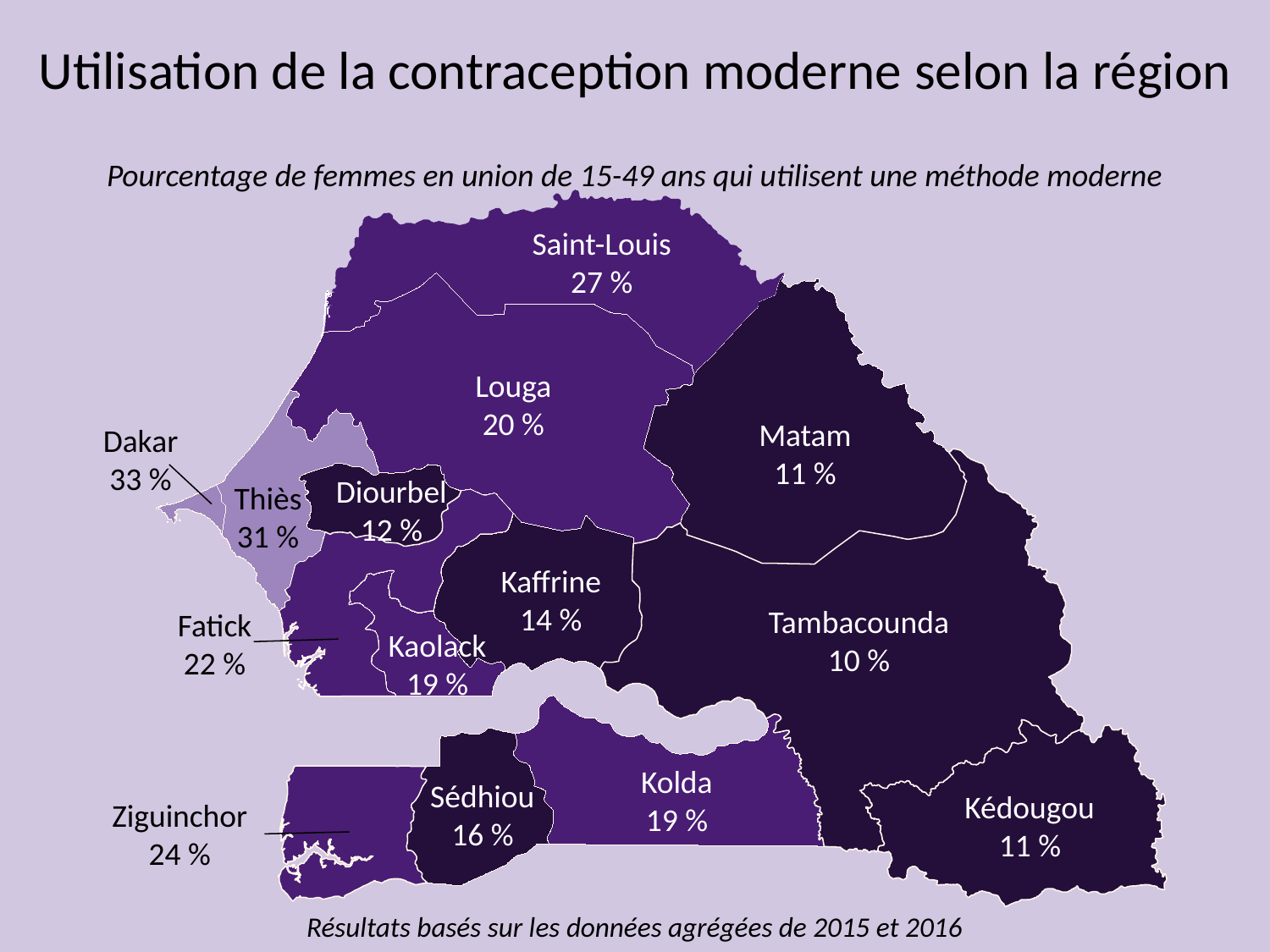

Utilisation de la contraception moderne selon la région

Pourcentage de femmes en union de 15-49 ans qui utilisent une méthode moderne
Saint-Louis
27 %
Louga
20 %
Matam
11 %
Dakar
33 %
Diourbel
12 %
Thiès
31 %
Kaffrine
14 %
Tambacounda
10 %
Fatick
22 %
Kaolack
19 %
Kolda
19 %
Sédhiou
16 %
Kédougou
11 %
Ziguinchor
24 %
Résultats basés sur les données agrégées de 2015 et 2016